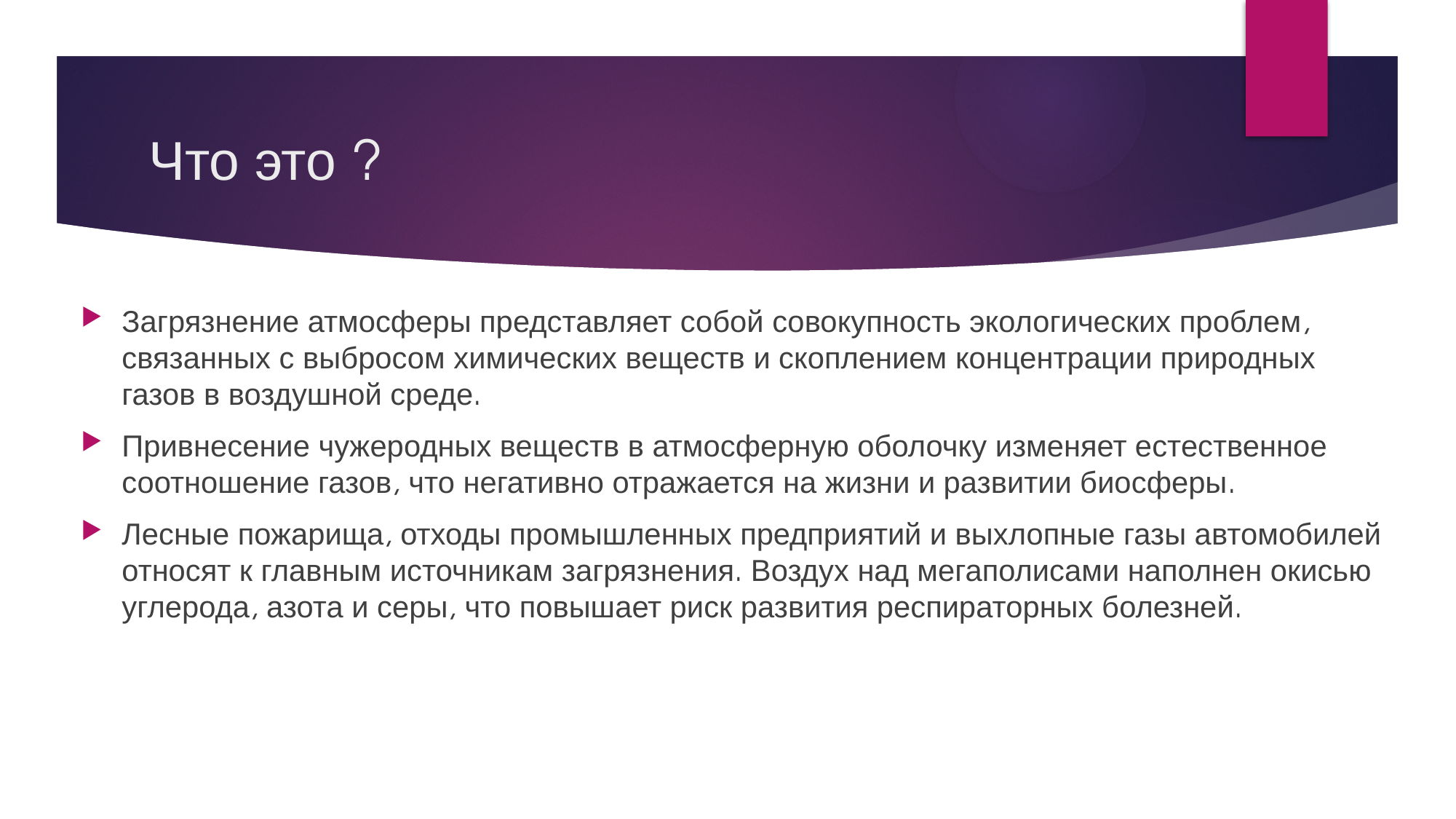

# Что это ?
Загрязнение атмосферы представляет собой совокупность экологических проблем, связанных с выбросом химических веществ и скоплением концентрации природных газов в воздушной среде.
Привнесение чужеродных веществ в атмосферную оболочку изменяет естественное соотношение газов, что негативно отражается на жизни и развитии биосферы.
Лесные пожарища, отходы промышленных предприятий и выхлопные газы автомобилей относят к главным источникам загрязнения. Воздух над мегаполисами наполнен окисью углерода, азота и серы, что повышает риск развития респираторных болезней.